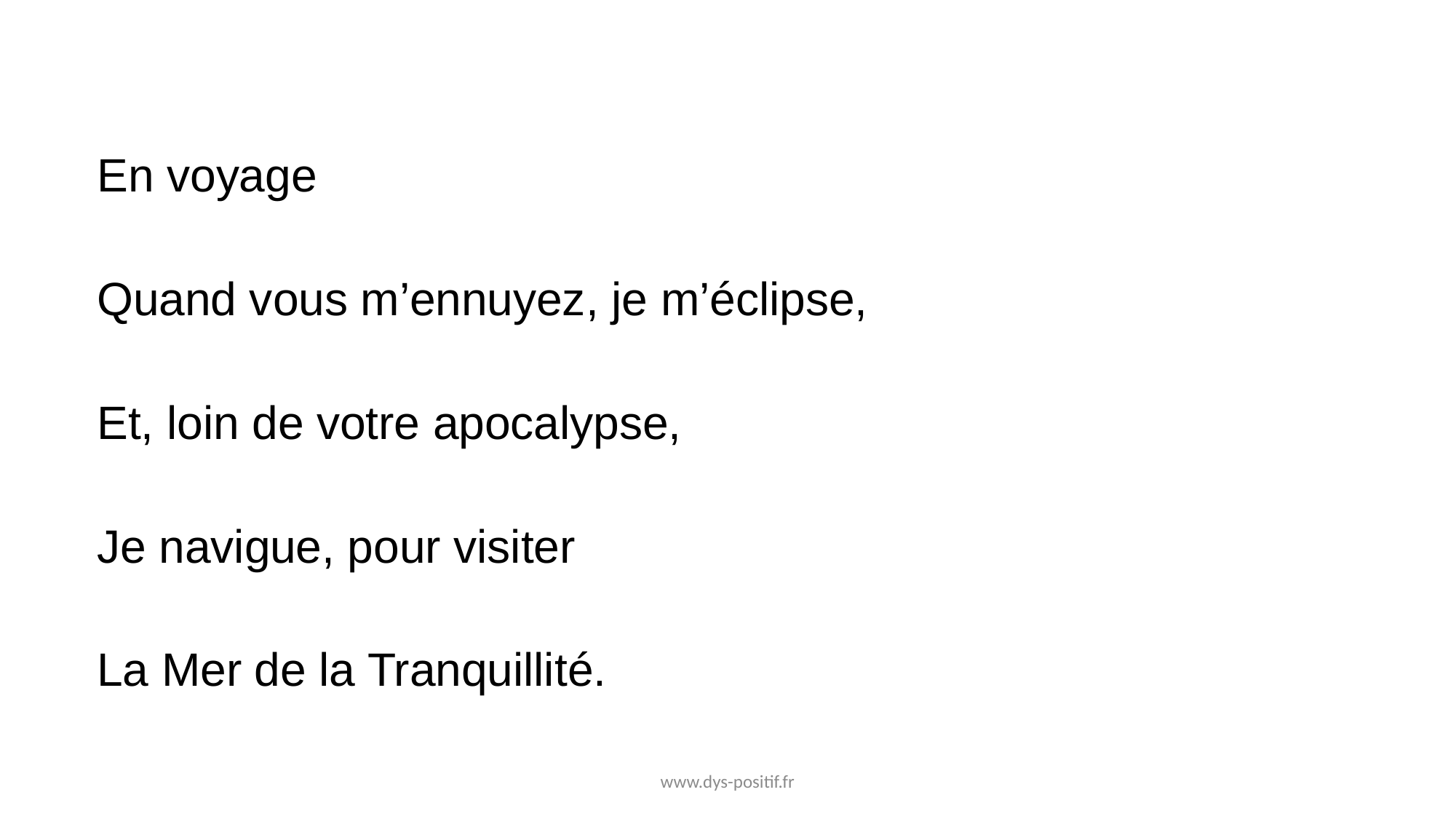

En voyage
Quand vous m’ennuyez, je m’éclipse,
Et, loin de votre apocalypse,
Je navigue, pour visiter
La Mer de la Tranquillité.

www.dys-positif.fr